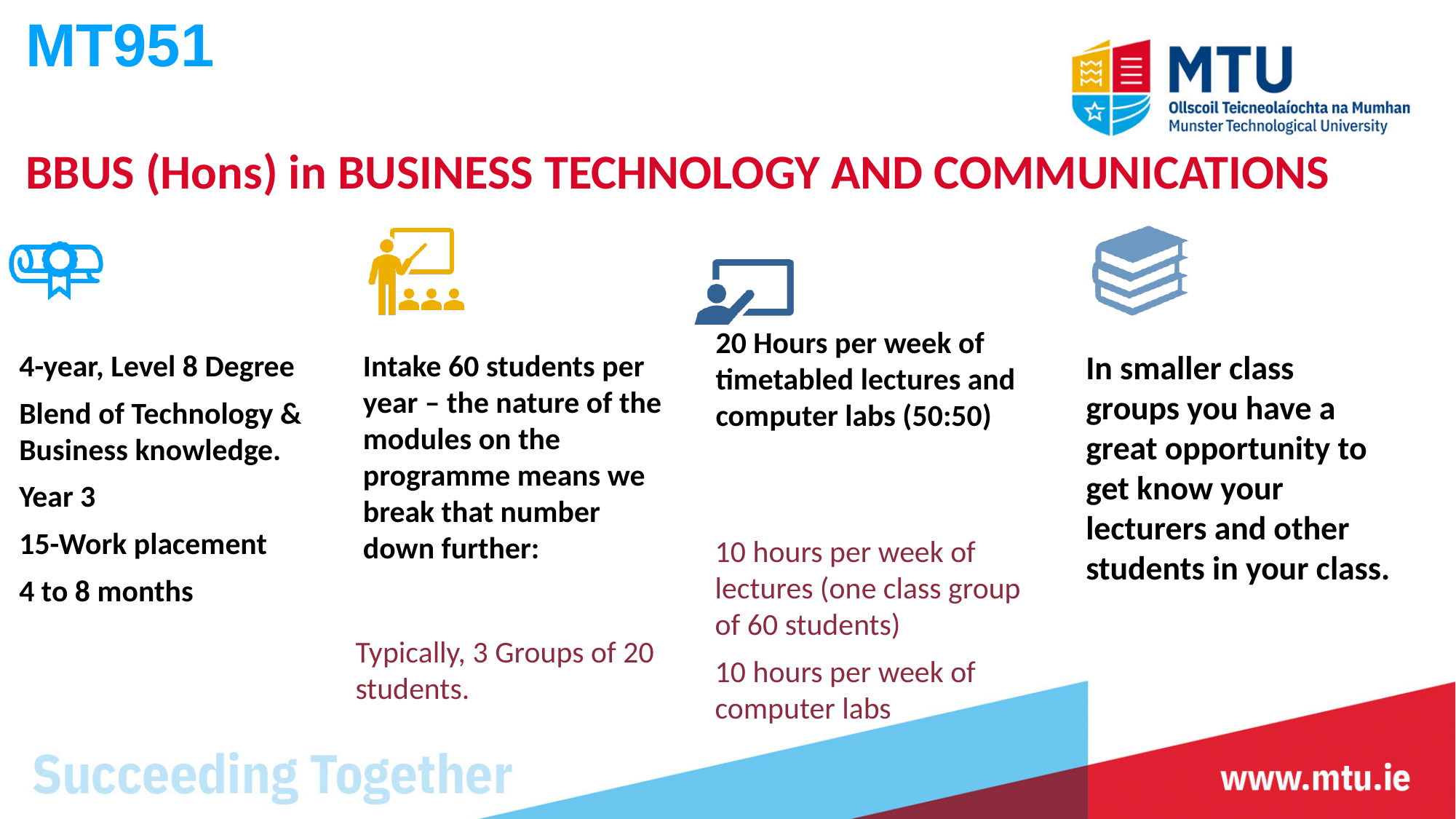

MT951

BBUS (Hons) in BUSINESS TECHNOLOGY AND COMMUNICATIONS
4-year, Level 8 Degree
Blend of Technology & Business knowledge.
Year 3
15-Work placement
4 to 8 months
Intake 60 students per year – the nature of the modules on the programme means we break that number down further:
Typically, 3 Groups of 20 students.
20 Hours per week of timetabled lectures and computer labs (50:50)
10 hours per week of lectures (one class group of 60 students)
10 hours per week of computer labs
In smaller class groups you have a great opportunity to get know your lecturers and other students in your class.